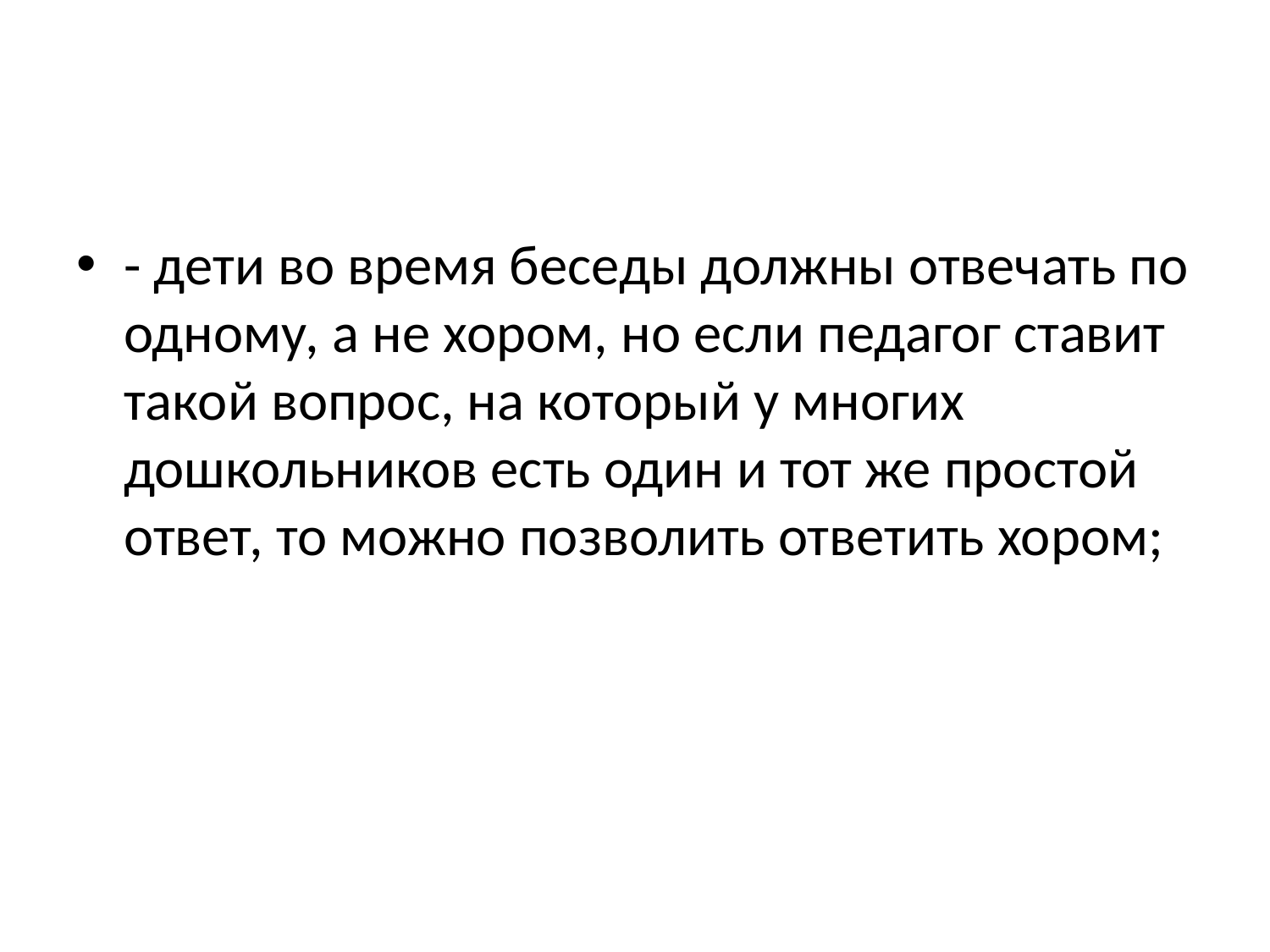

#
- дети во время беседы должны отвечать по одному, а не хором, но если педагог ставит такой вопрос, на который у многих дошкольников есть один и тот же простой ответ, то можно позволить ответить хором;